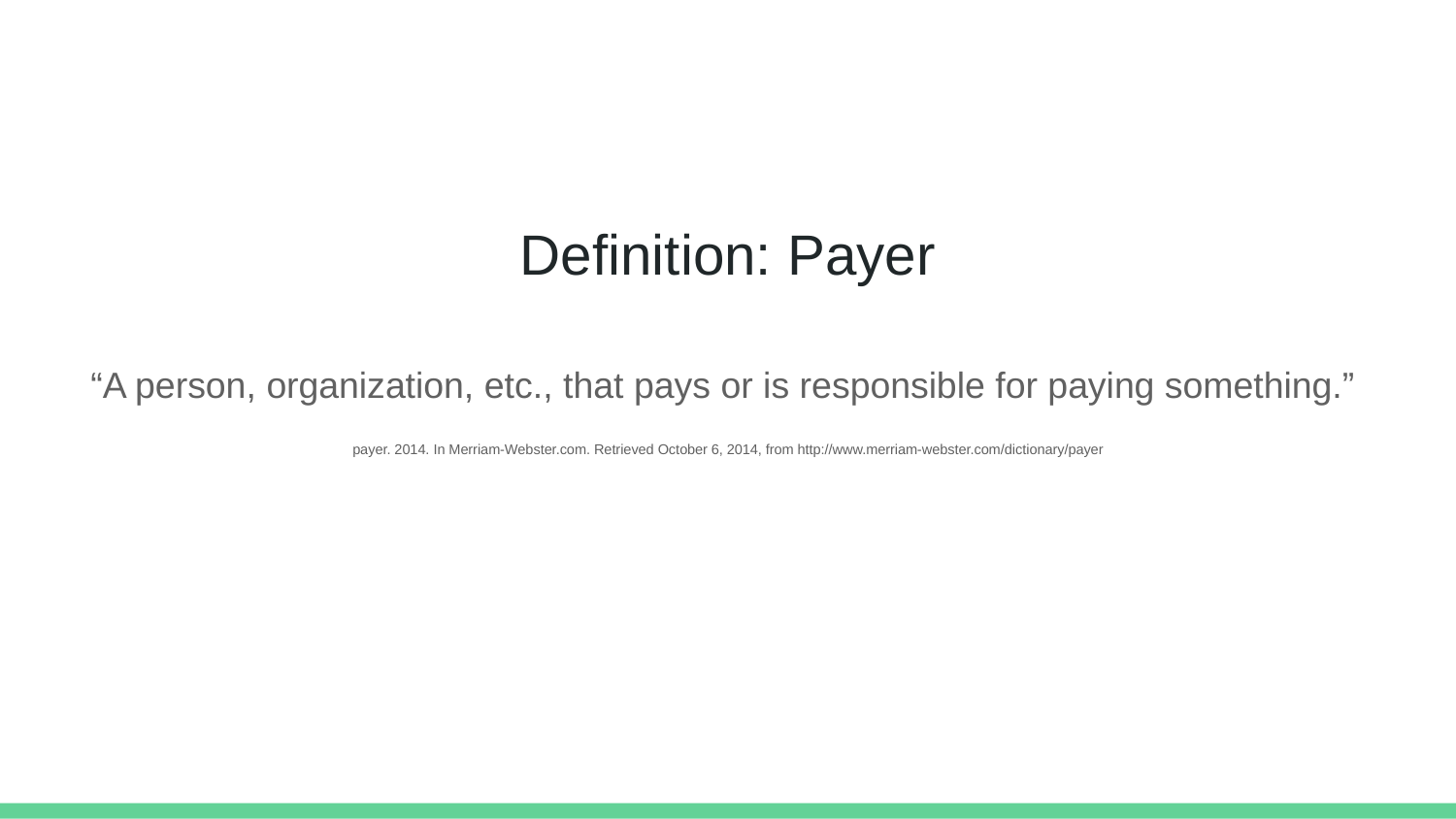

# Definition: Payer
“A person, organization, etc., that pays or is responsible for paying something.”
payer. 2014. In Merriam-Webster.com. Retrieved October 6, 2014, from http://www.merriam-webster.com/dictionary/payer